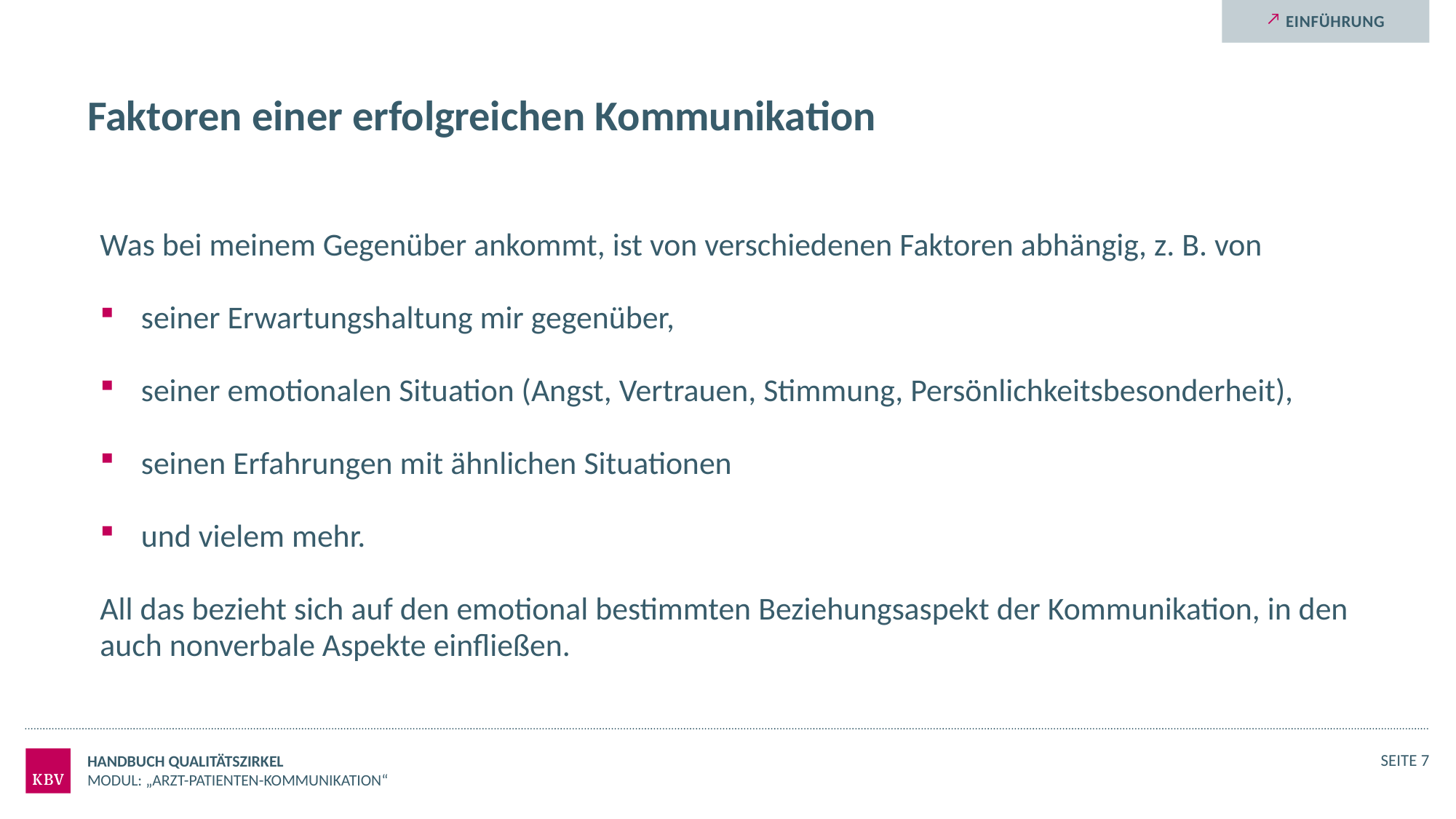

Einführung
# Faktoren einer erfolgreichen Kommunikation
Was bei meinem Gegenüber ankommt, ist von verschiedenen Faktoren abhängig, z. B. von
seiner Erwartungshaltung mir gegenüber,
seiner emotionalen Situation (Angst, Vertrauen, Stimmung, Persönlichkeitsbesonderheit),
seinen Erfahrungen mit ähnlichen Situationen
und vielem mehr.
All das bezieht sich auf den emotional bestimmten Beziehungsaspekt der Kommunikation, in den
auch nonverbale Aspekte einfließen.
Handbuch Qualitätszirkel
Seite 7
Modul: „Arzt-Patienten-Kommunikation“